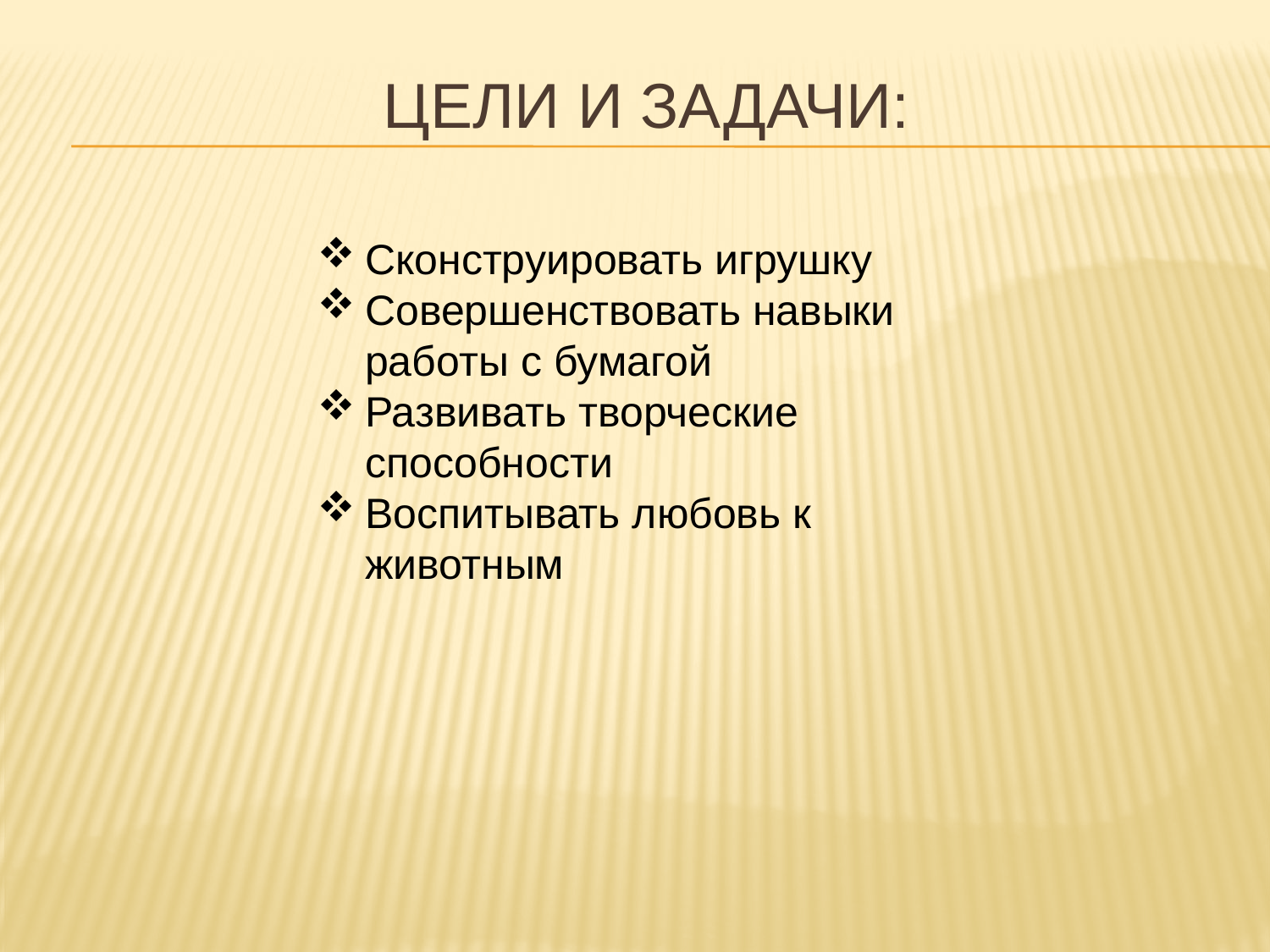

# Цели и задачи:
Сконструировать игрушку
Совершенствовать навыки работы с бумагой
Развивать творческие способности
Воспитывать любовь к животным